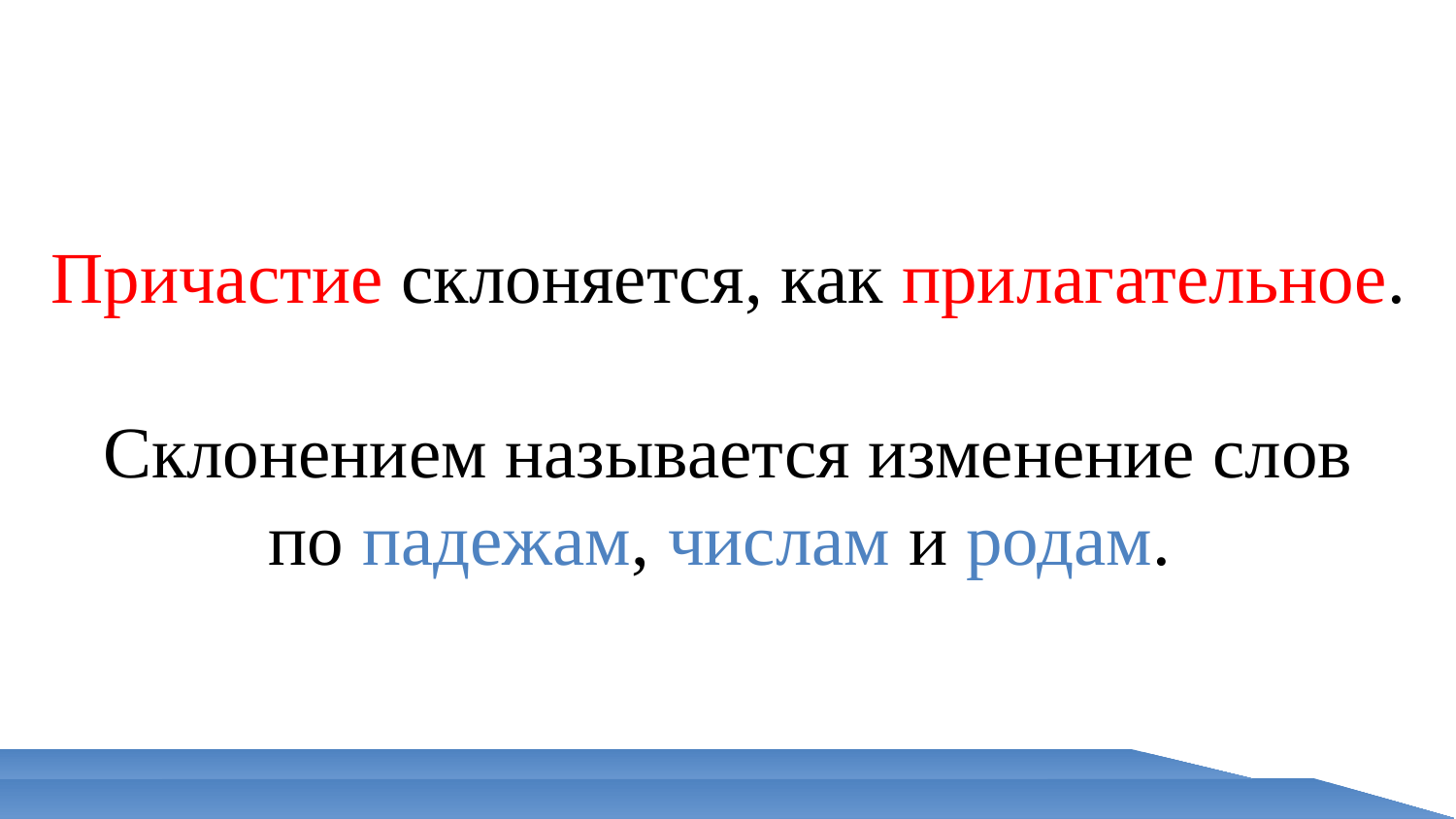

Причастие склоняется, как прилагательное.

 Склонением называется изменение слов
по падежам, числам и родам.